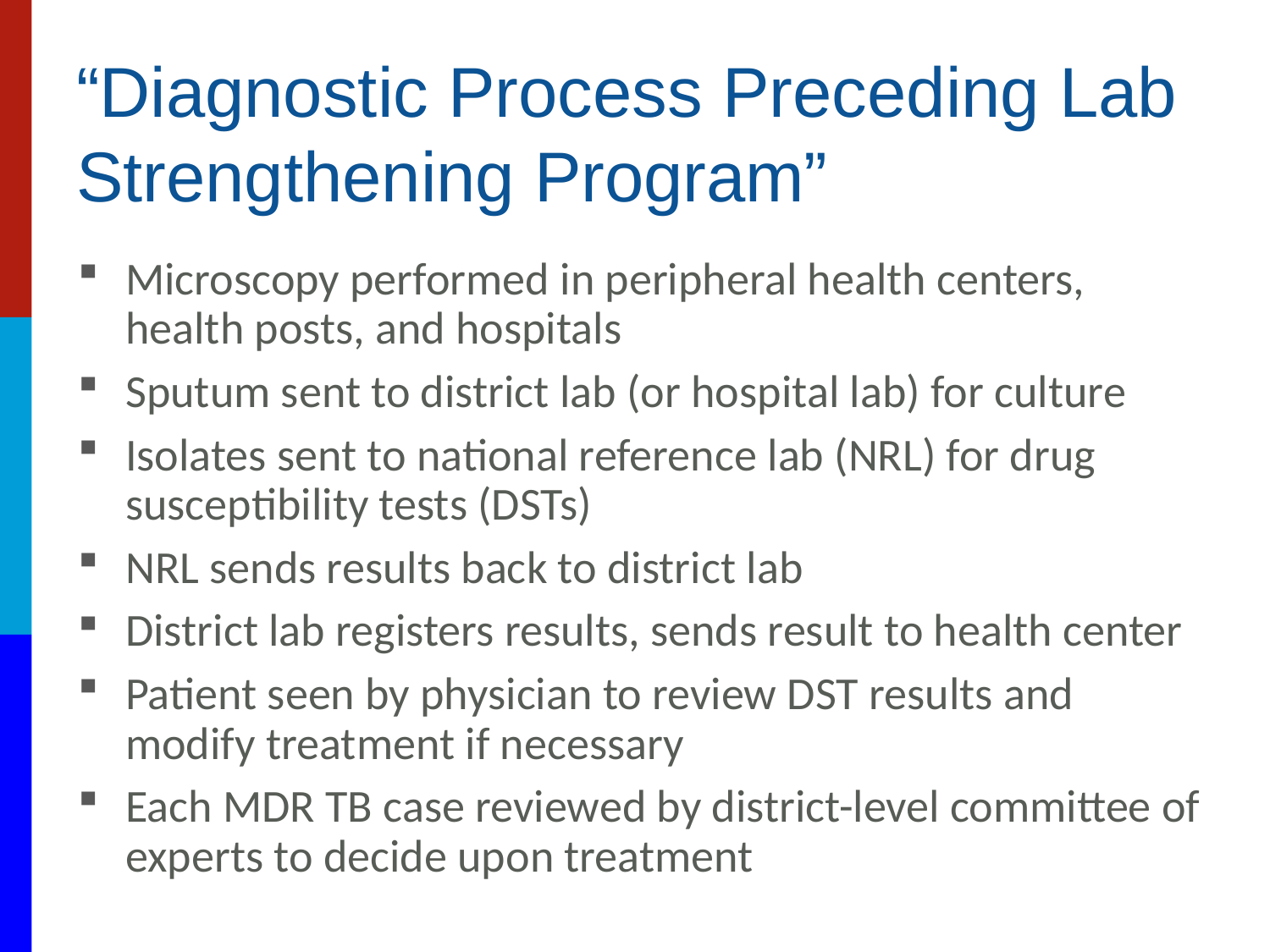

# “Diagnostic Process Preceding Lab Strengthening Program”
Microscopy performed in peripheral health centers, health posts, and hospitals
Sputum sent to district lab (or hospital lab) for culture
Isolates sent to national reference lab (NRL) for drug susceptibility tests (DSTs)
NRL sends results back to district lab
District lab registers results, sends result to health center
Patient seen by physician to review DST results and modify treatment if necessary
Each MDR TB case reviewed by district-level committee of experts to decide upon treatment